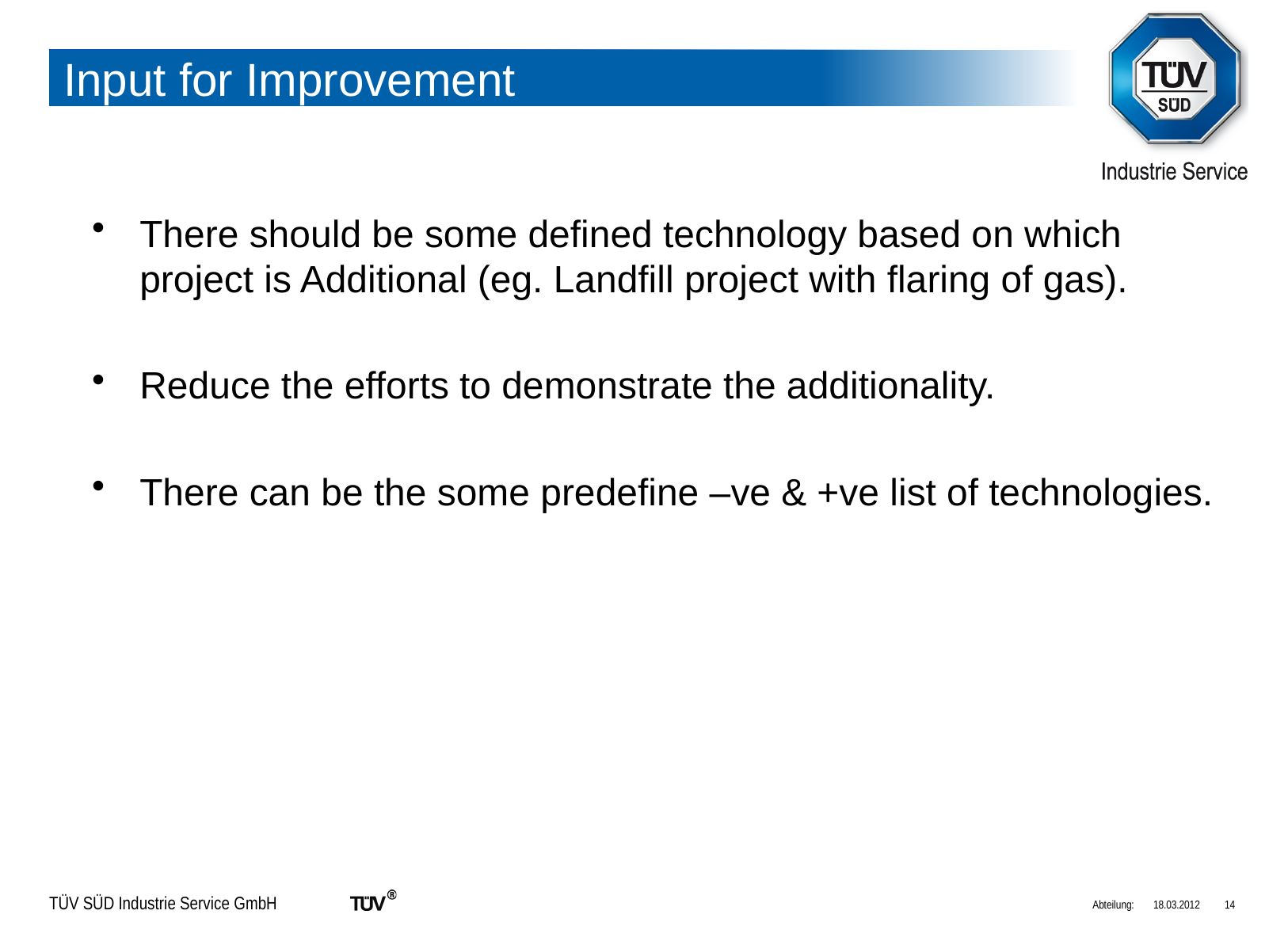

# Input for Improvement
There should be some defined technology based on which project is Additional (eg. Landfill project with flaring of gas).

Reduce the efforts to demonstrate the additionality.

There can be the some predefine –ve & +ve list of technologies.

Abteilung:
18.03.2012
14